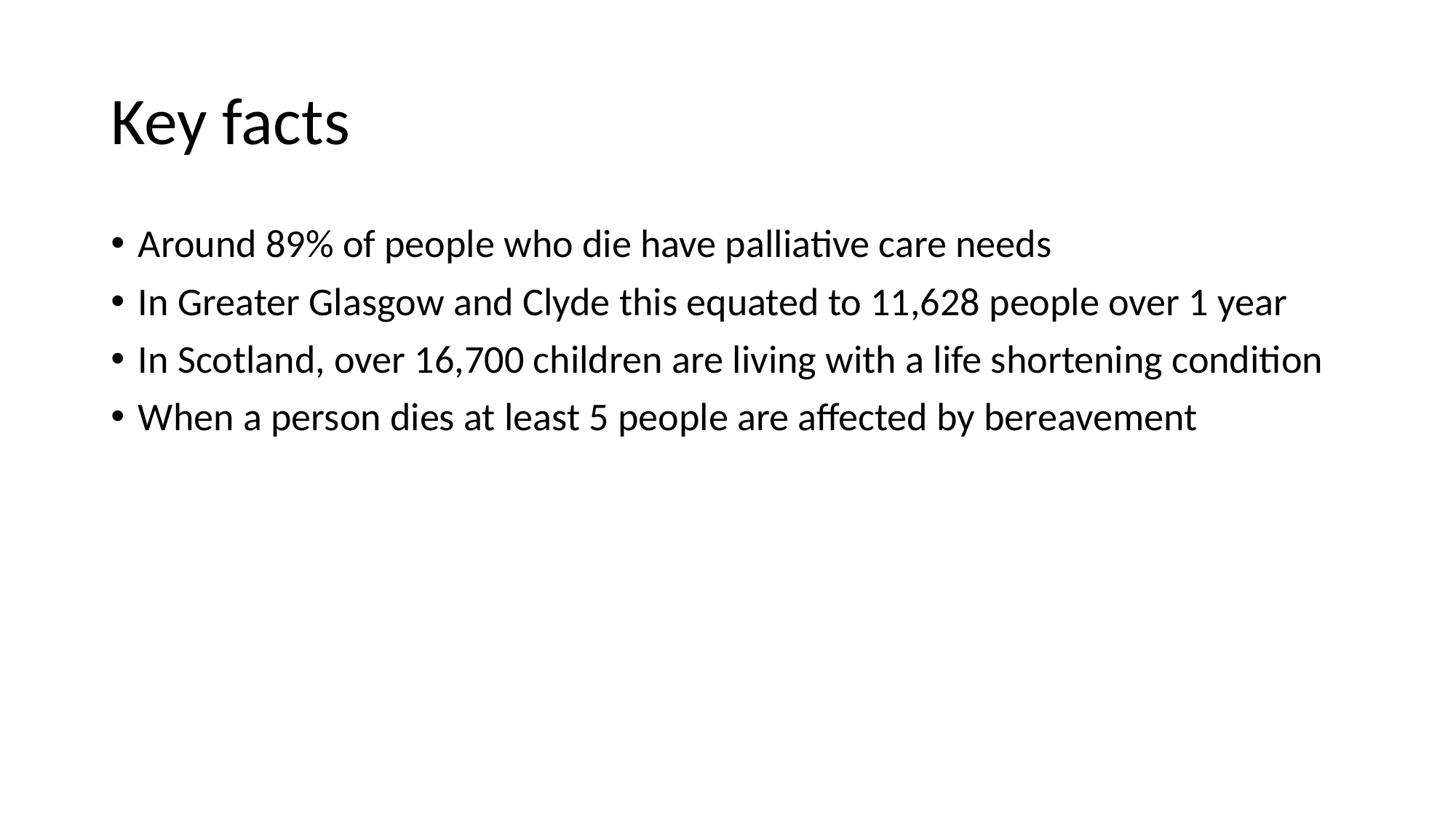

# Key facts
Around 89% of people who die have palliative care needs
In Greater Glasgow and Clyde this equated to 11,628 people over 1 year
In Scotland, over 16,700 children are living with a life shortening condition
When a person dies at least 5 people are affected by bereavement